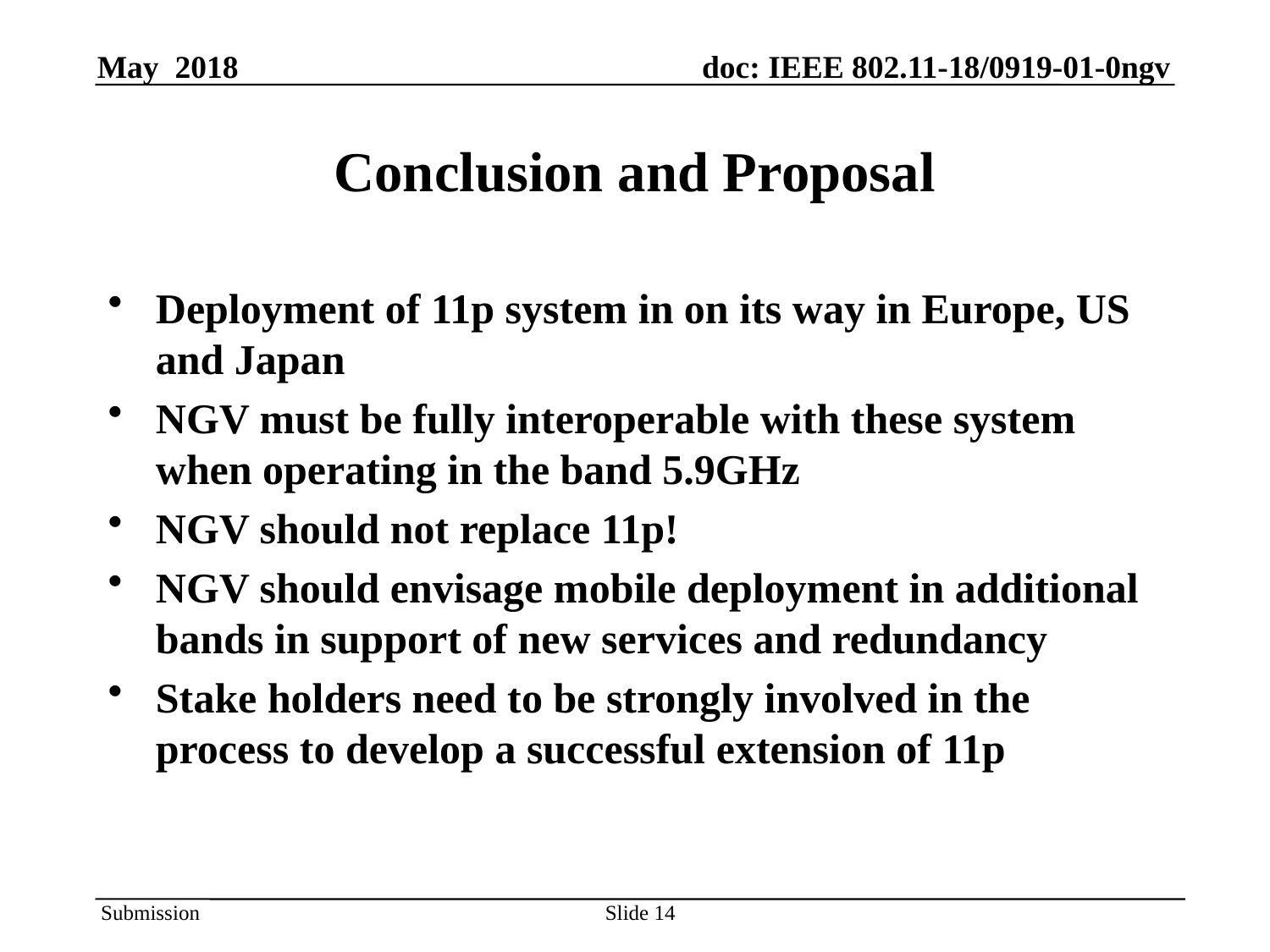

# Conclusion and Proposal
Deployment of 11p system in on its way in Europe, US and Japan
NGV must be fully interoperable with these system when operating in the band 5.9GHz
NGV should not replace 11p!
NGV should envisage mobile deployment in additional bands in support of new services and redundancy
Stake holders need to be strongly involved in the process to develop a successful extension of 11p

14